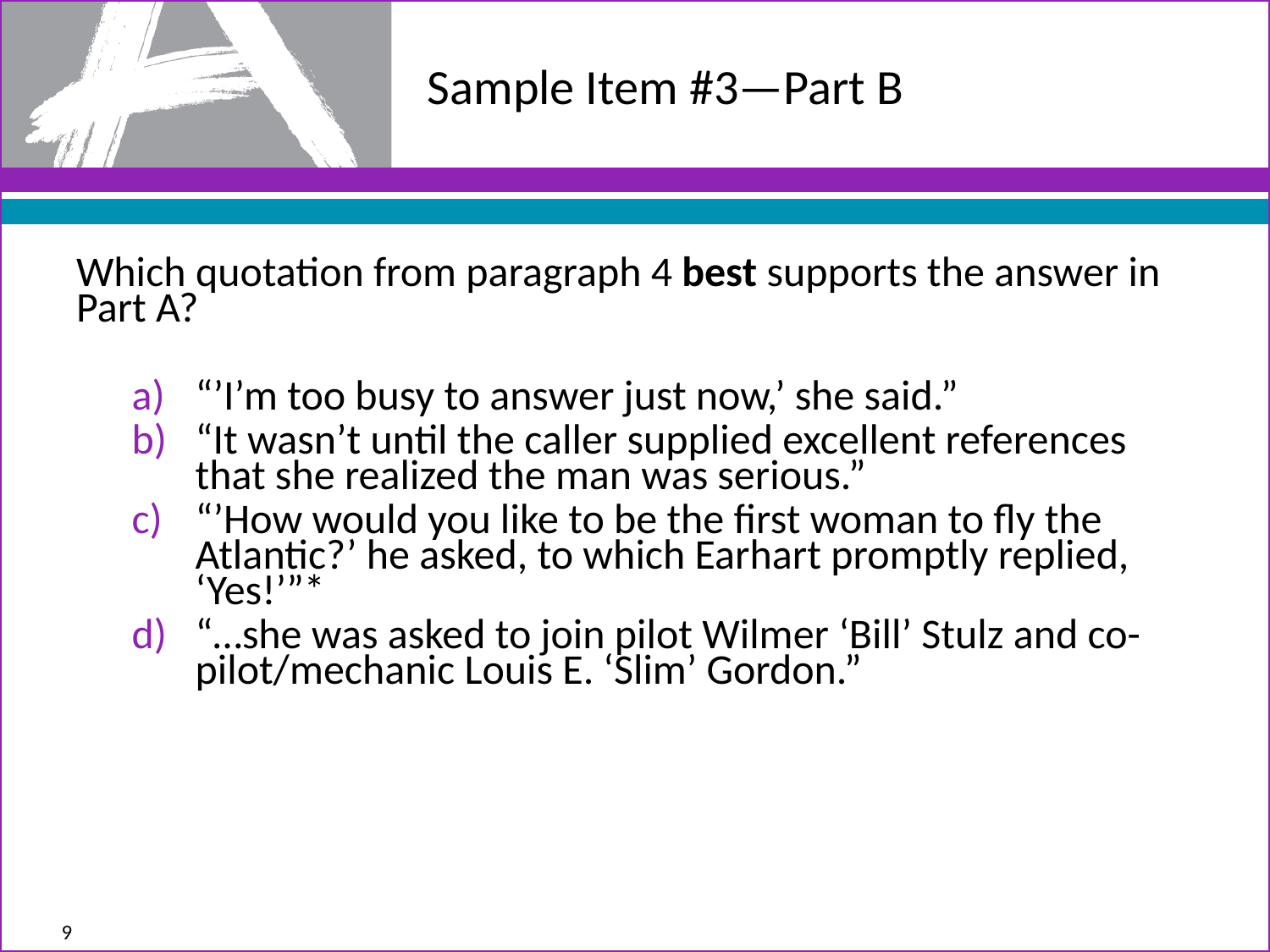

# Sample Item #3—Part B

Which quotation from paragraph 4 best supports the answer in Part A?

“’I’m too busy to answer just now,’ she said.”
“It wasn’t until the caller supplied excellent references that she realized the man was serious.”
“’How would you like to be the first woman to fly the Atlantic?’ he asked, to which Earhart promptly replied, ‘Yes!’”*
“…she was asked to join pilot Wilmer ‘Bill’ Stulz and co-pilot/mechanic Louis E. ‘Slim’ Gordon.”

9